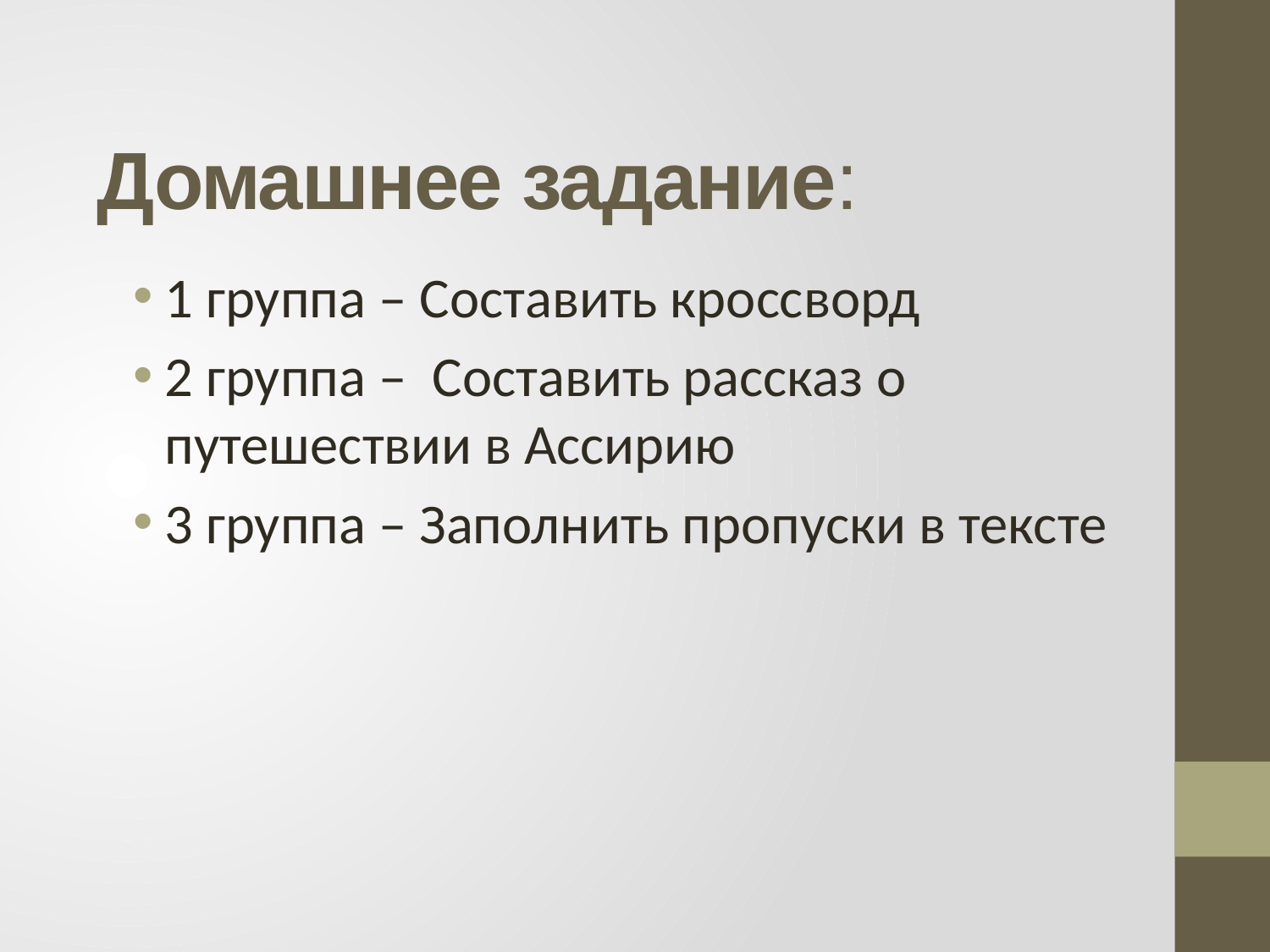

# Домашнее задание:
1 группа – Составить кроссворд
2 группа –  Составить рассказ о путешествии в Ассирию
3 группа – Заполнить пропуски в тексте